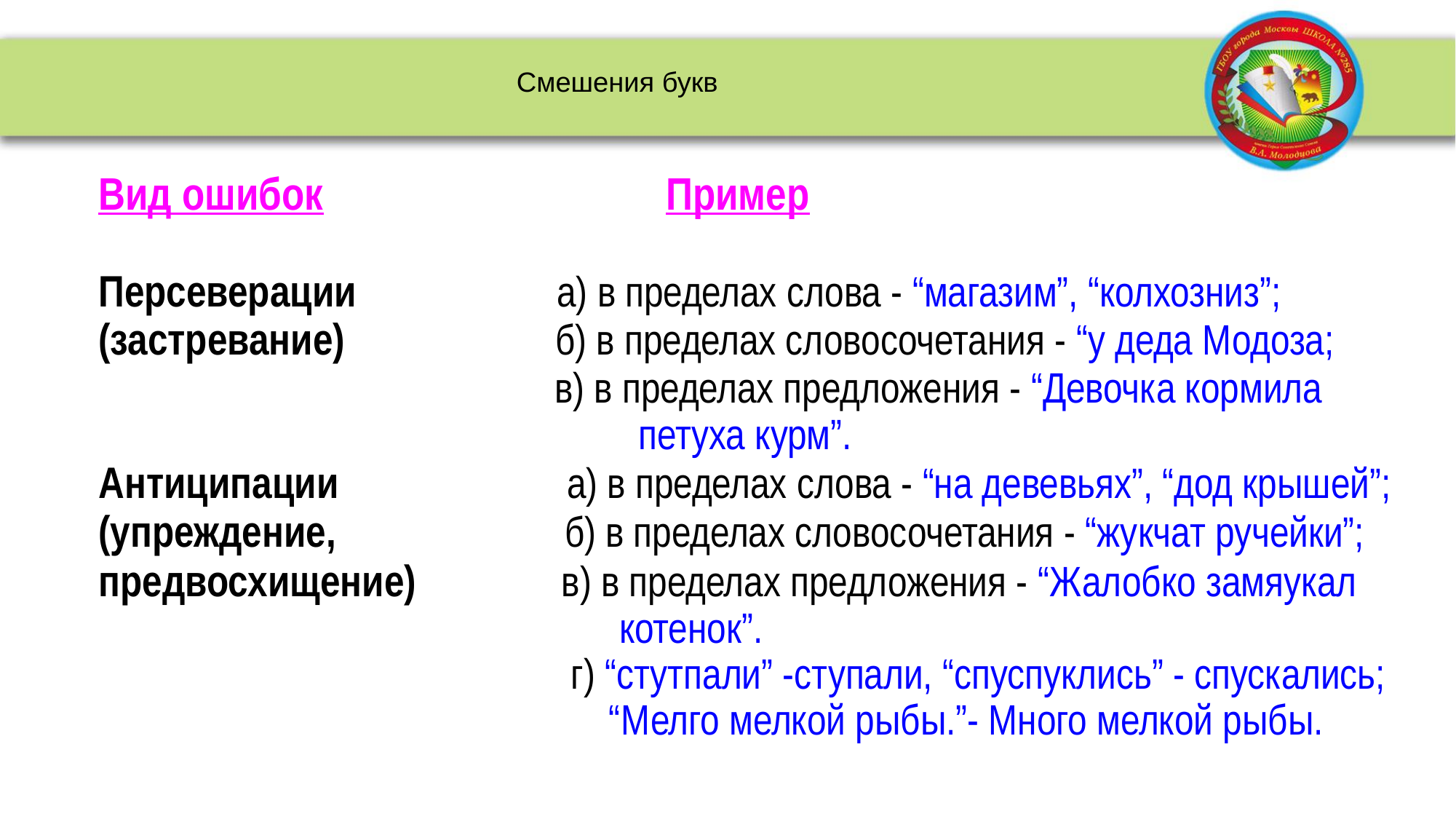

# Смешения букв
Вид ошибок                                 Пример

Персеверации                    а) в пределах слова - “магазим”, “колхозниз”;
(застревание)                     б) в пределах словосочетания - “у деда Модоза;
                                            в) в пределах предложения - “Девочка кормила
                                                        петуха курм”.
Антиципации                      а) в пределах слова - “на девевьях”, “дод крышей”;
(упреждение,                      б) в пределах словосочетания - “жукчат ручейки”;
предвосхищение)              в) в пределах предложения - “Жалобко замяукал
                                                      котенок”.
                                                 г) “стутпали” -ступали, “спуспуклись” - спускались;
                                                     “Мелго мелкой рыбы.”- Много мелкой рыбы.